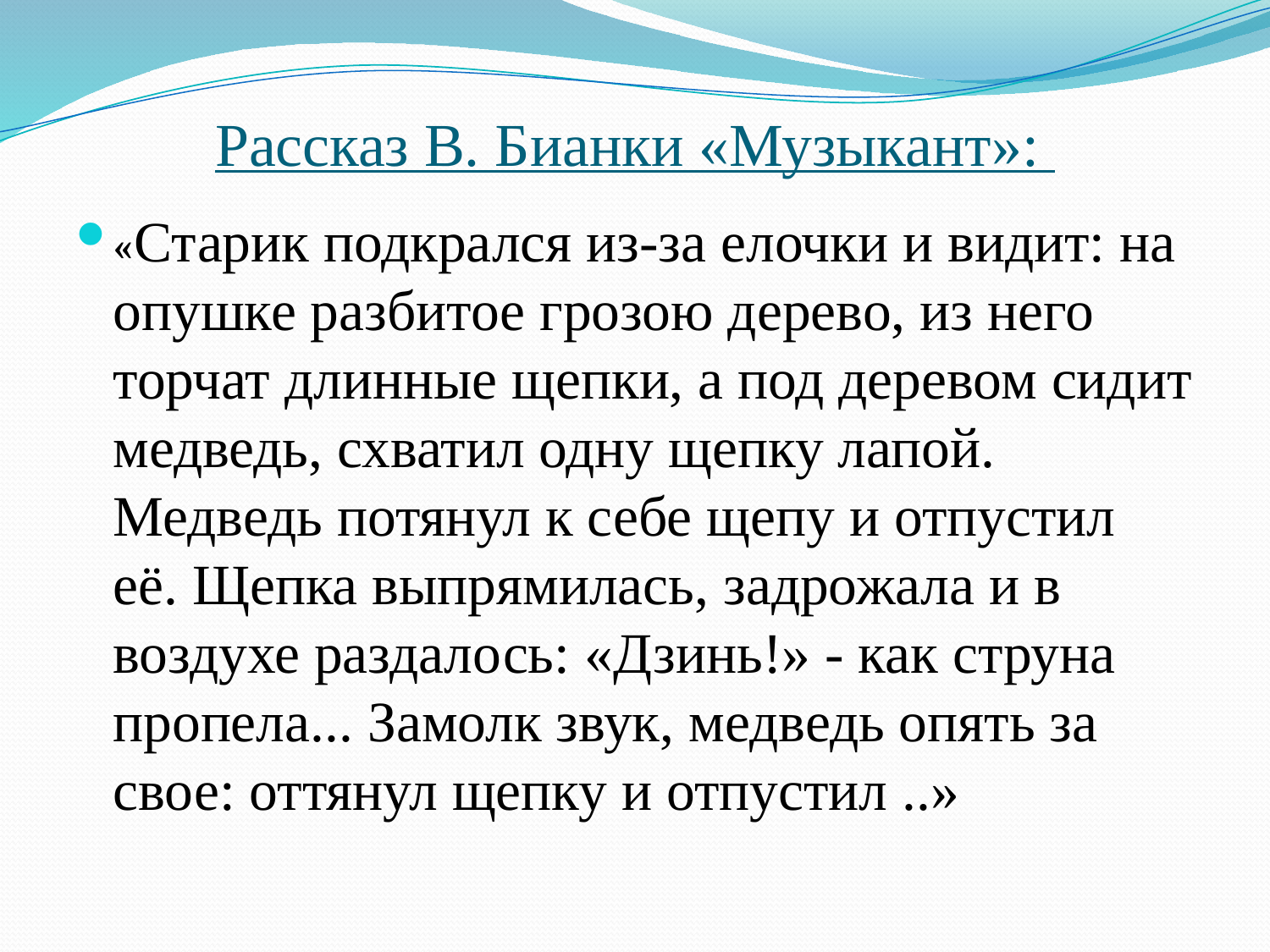

# Рассказ В. Бианки «Музыкант»:
«Старик подкрался из-за елочки и видит: на опушке разбитое грозою дерево, из него торчат длинные щепки, а под деревом сидит медведь, схватил одну щепку лапой. Медведь потянул к себе щепу и отпустил её. Щепка выпрямилась, задрожала и в воздухе раздалось: «Дзинь!» - как струна пропела... Замолк звук, медведь опять за свое: оттянул щепку и отпустил ..»